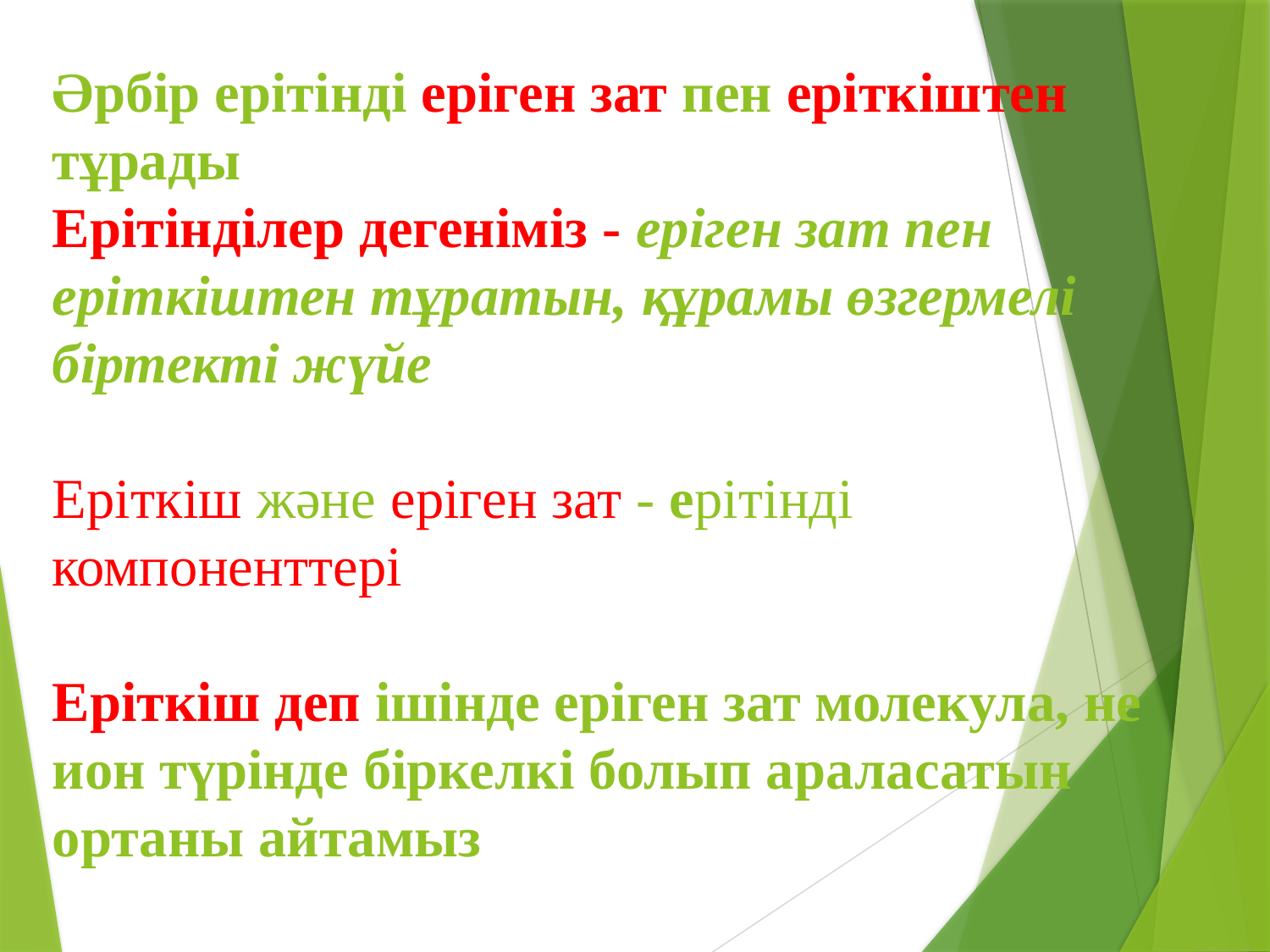

# Әрбір ерітінді еріген зат пен еріткіштен тұрады Ерітінділер дегеніміз - еріген зат пен еріткіштен тұратын, құрамы өзгермелі  біртекті жүйе Еріткіш және еріген зат - ерітінді компоненттері Еріткіш деп ішінде еріген зат молекула, не ион түрінде біркелкі болып араласатын ортаны айтамыз